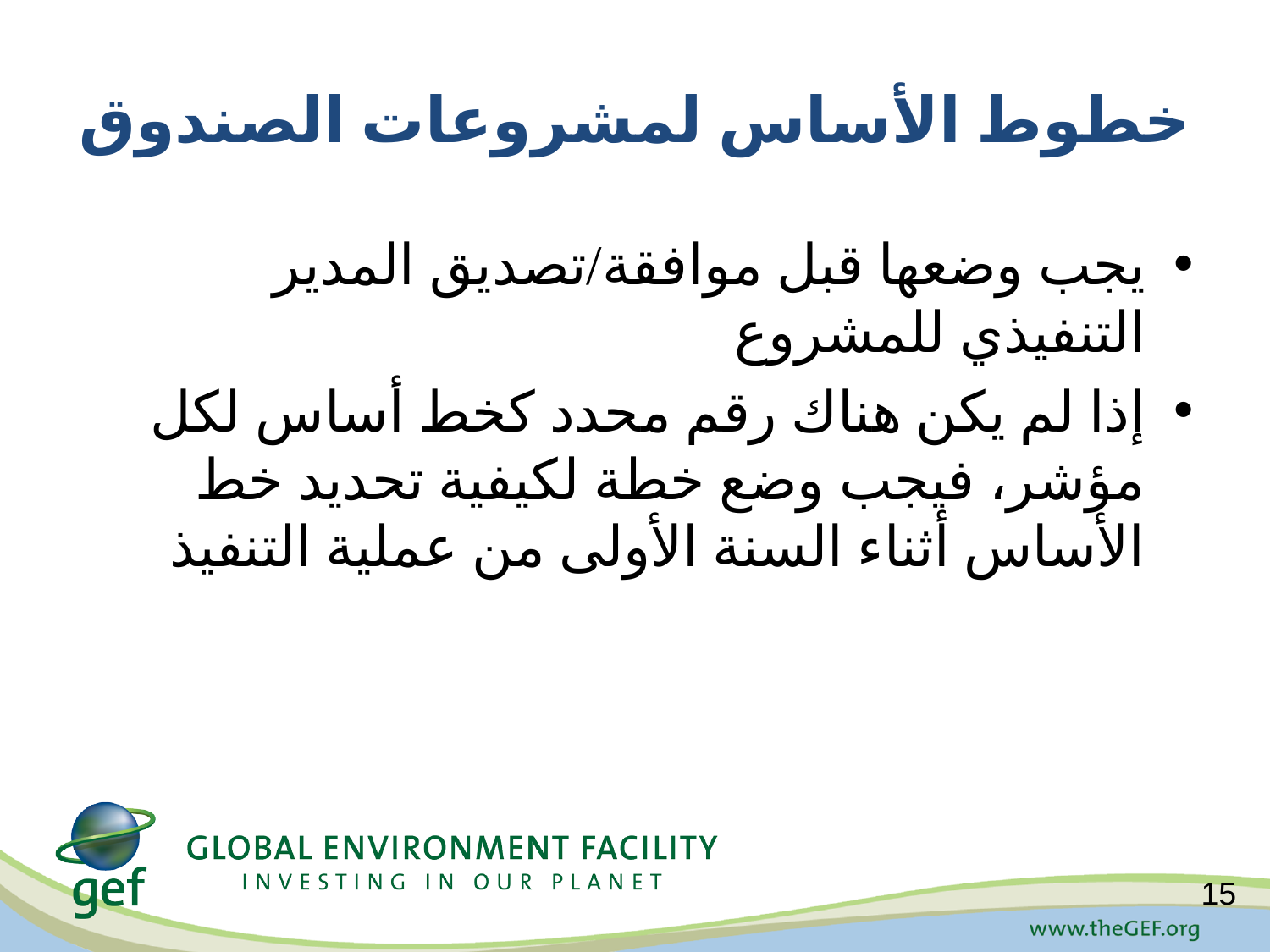

# خطوط الأساس لمشروعات الصندوق
يجب وضعها قبل موافقة/تصديق المدير التنفيذي للمشروع
إذا لم يكن هناك رقم محدد كخط أساس لكل مؤشر، فيجب وضع خطة لكيفية تحديد خط الأساس أثناء السنة الأولى من عملية التنفيذ
15